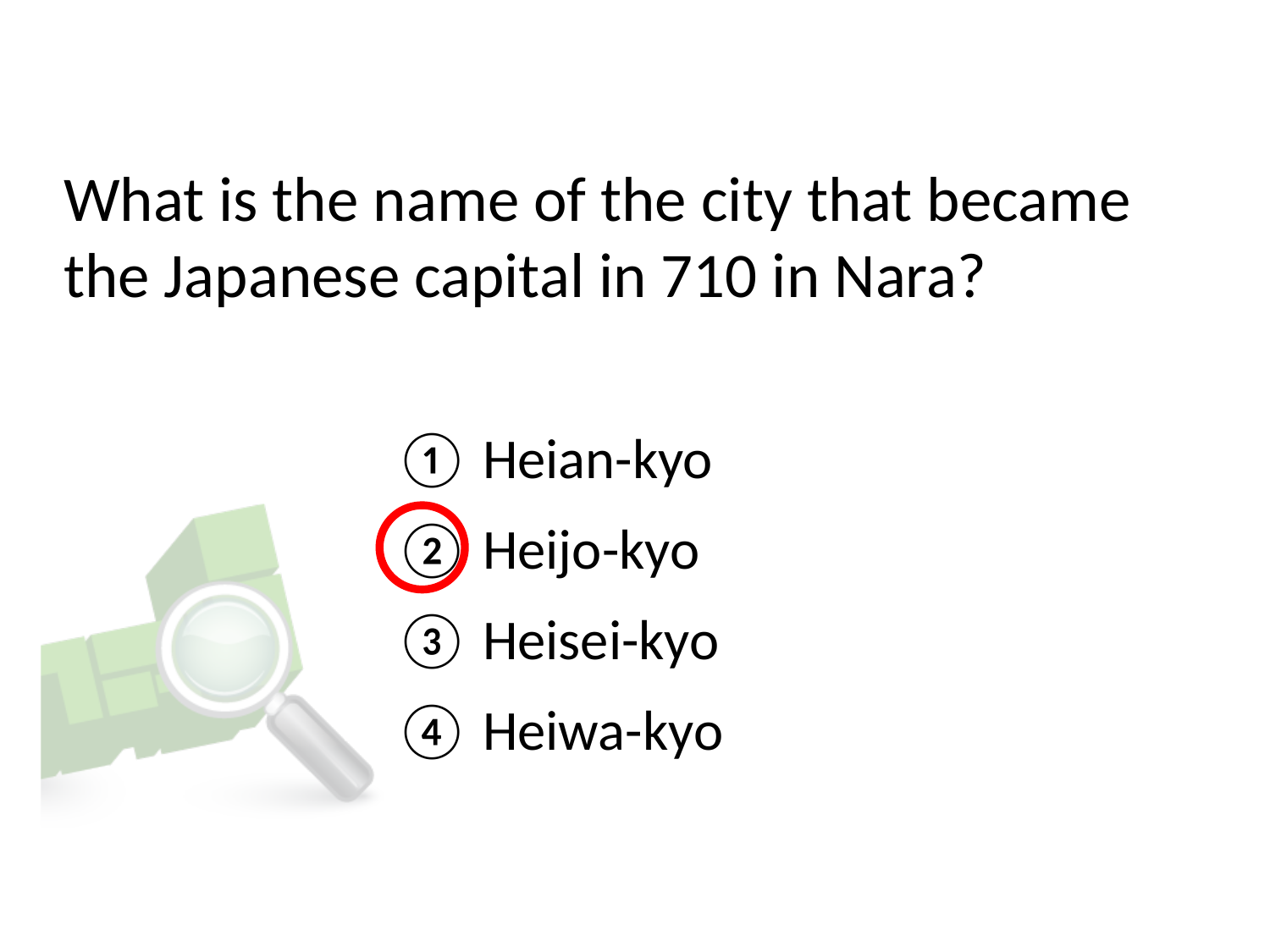

# What is the name of the city that became the Japanese capital in 710 in Nara?
① Heian-kyo
② Heijo-kyo
③ Heisei-kyo
④ Heiwa-kyo